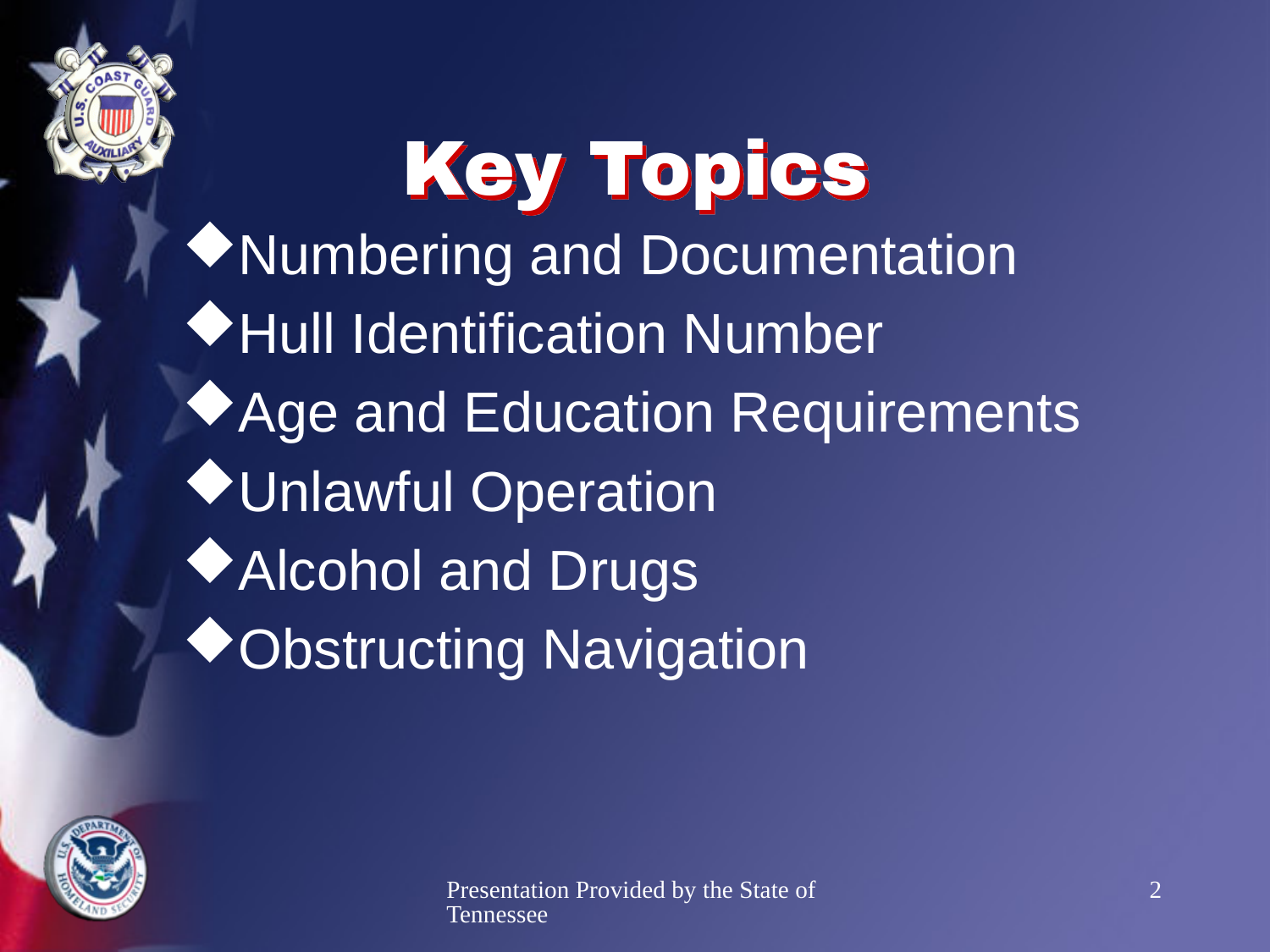

# Key Topics
Numbering and Documentation
Hull Identification Number
Age and Education Requirements
Unlawful Operation
Alcohol and Drugs
Obstructing Navigation
Presentation Provided by the State of Tennessee
2